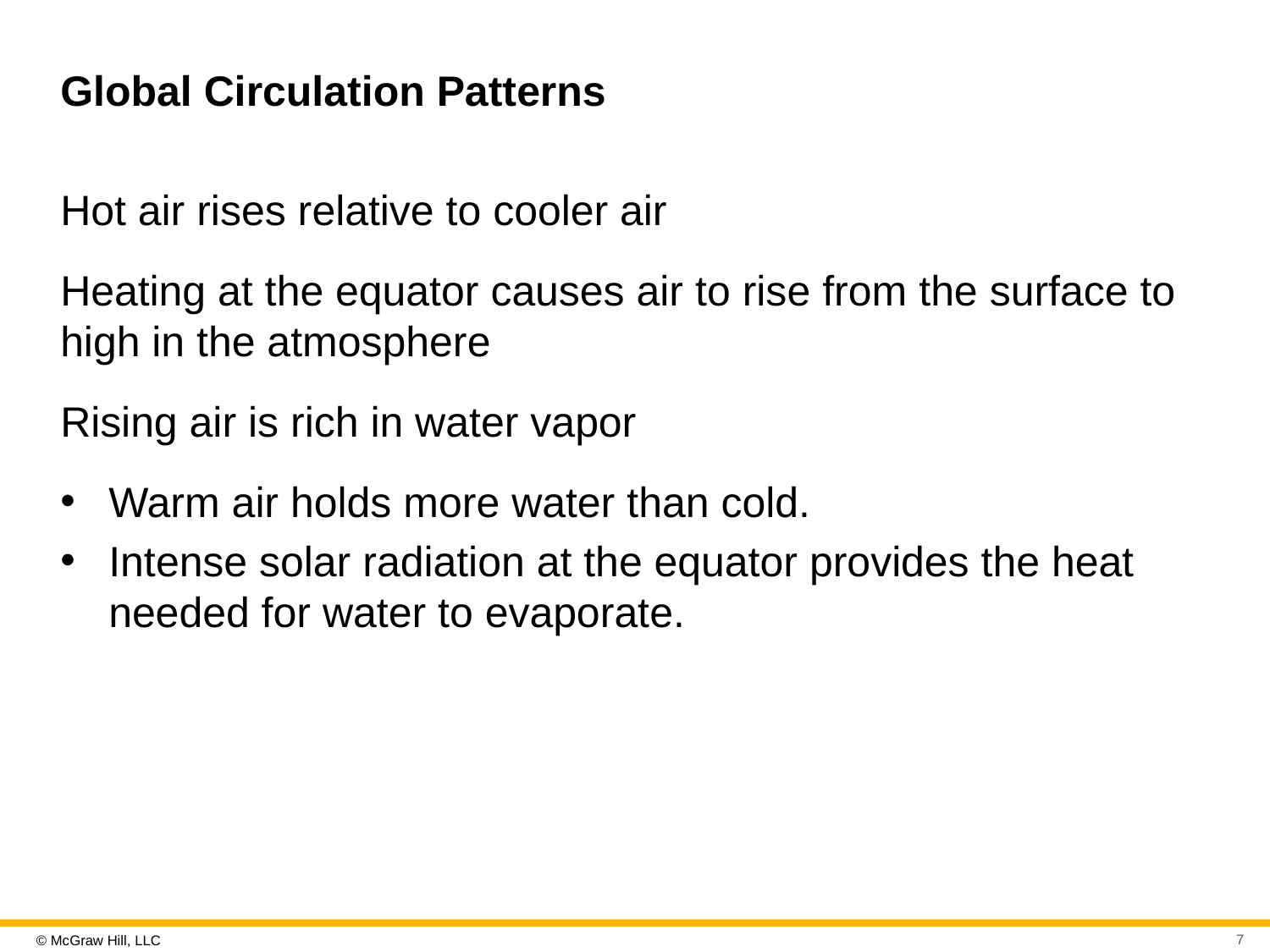

# Global Circulation Patterns
Hot air rises relative to cooler air
Heating at the equator causes air to rise from the surface to high in the atmosphere
Rising air is rich in water vapor
Warm air holds more water than cold.
Intense solar radiation at the equator provides the heat needed for water to evaporate.
7